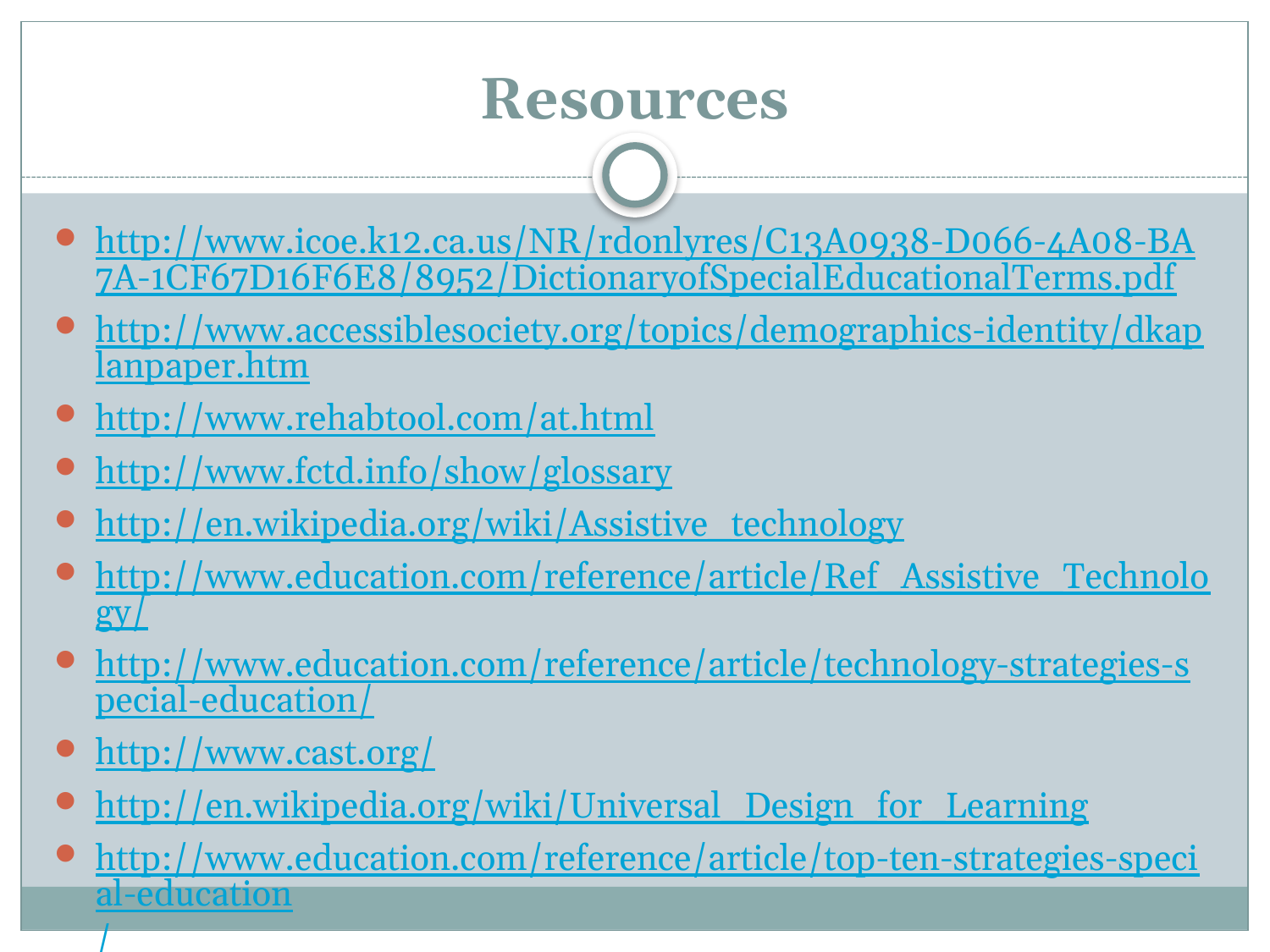

# Resources
http://www.icoe.k12.ca.us/NR/rdonlyres/C13A0938-D066-4A08-BA7A-1CF67D16F6E8/8952/DictionaryofSpecialEducationalTerms.pdf
http://www.accessiblesociety.org/topics/demographics-identity/dkaplanpaper.htm
http://www.rehabtool.com/at.html
http://www.fctd.info/show/glossary
http://en.wikipedia.org/wiki/Assistive_technology
http://www.education.com/reference/article/Ref_Assistive_Technology/
http://www.education.com/reference/article/technology-strategies-special-education/
http://www.cast.org/
http://en.wikipedia.org/wiki/Universal_Design_for_Learning
http://www.education.com/reference/article/top-ten-strategies-special-education/
http://k6educators.about.com/od/educationglossary/g/gnclb.htm